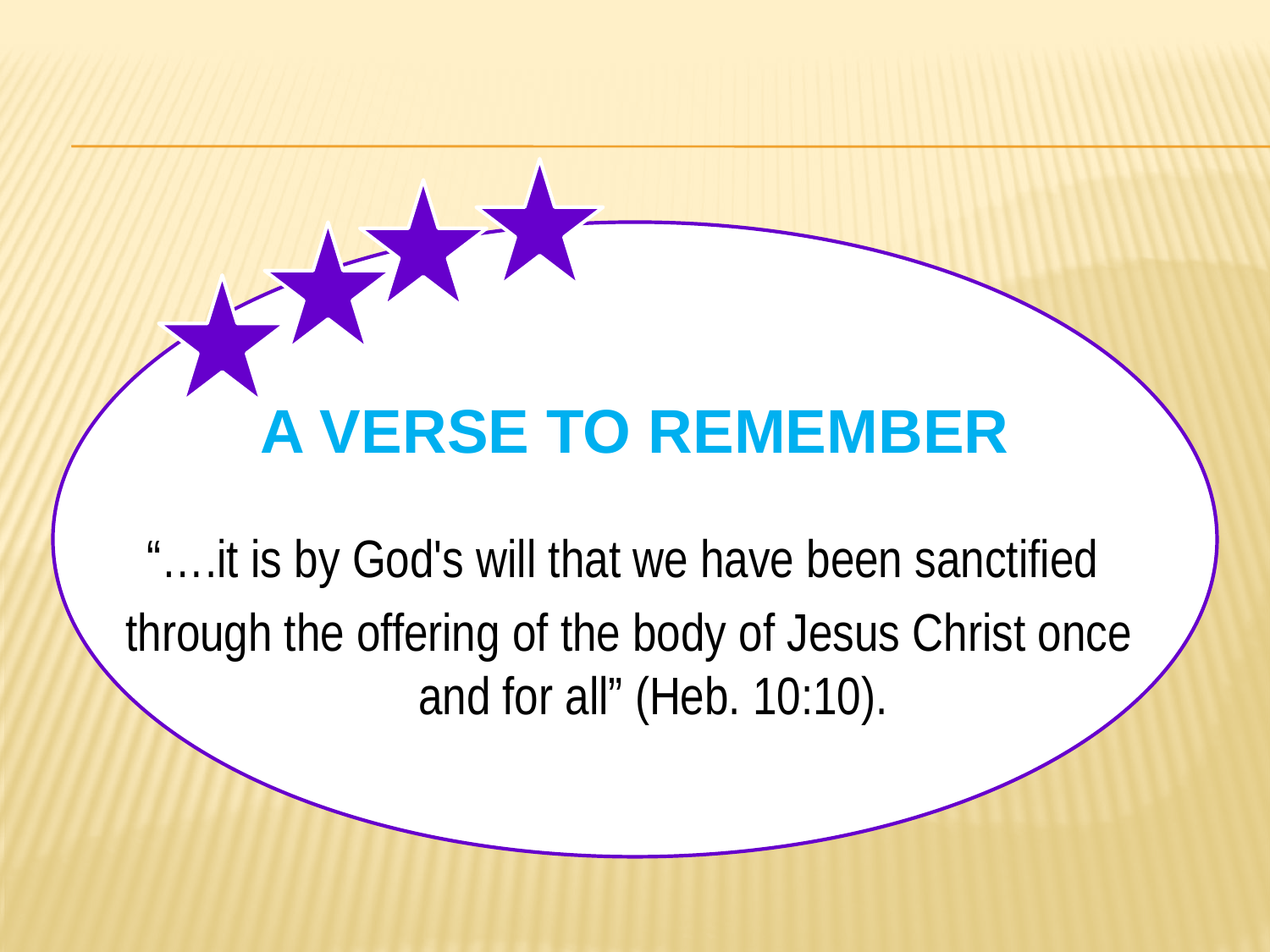

# A Verse to Remember
“….it is by God's will that we have been sanctified
through the offering of the body of Jesus Christ once and for all” (Heb. 10:10).